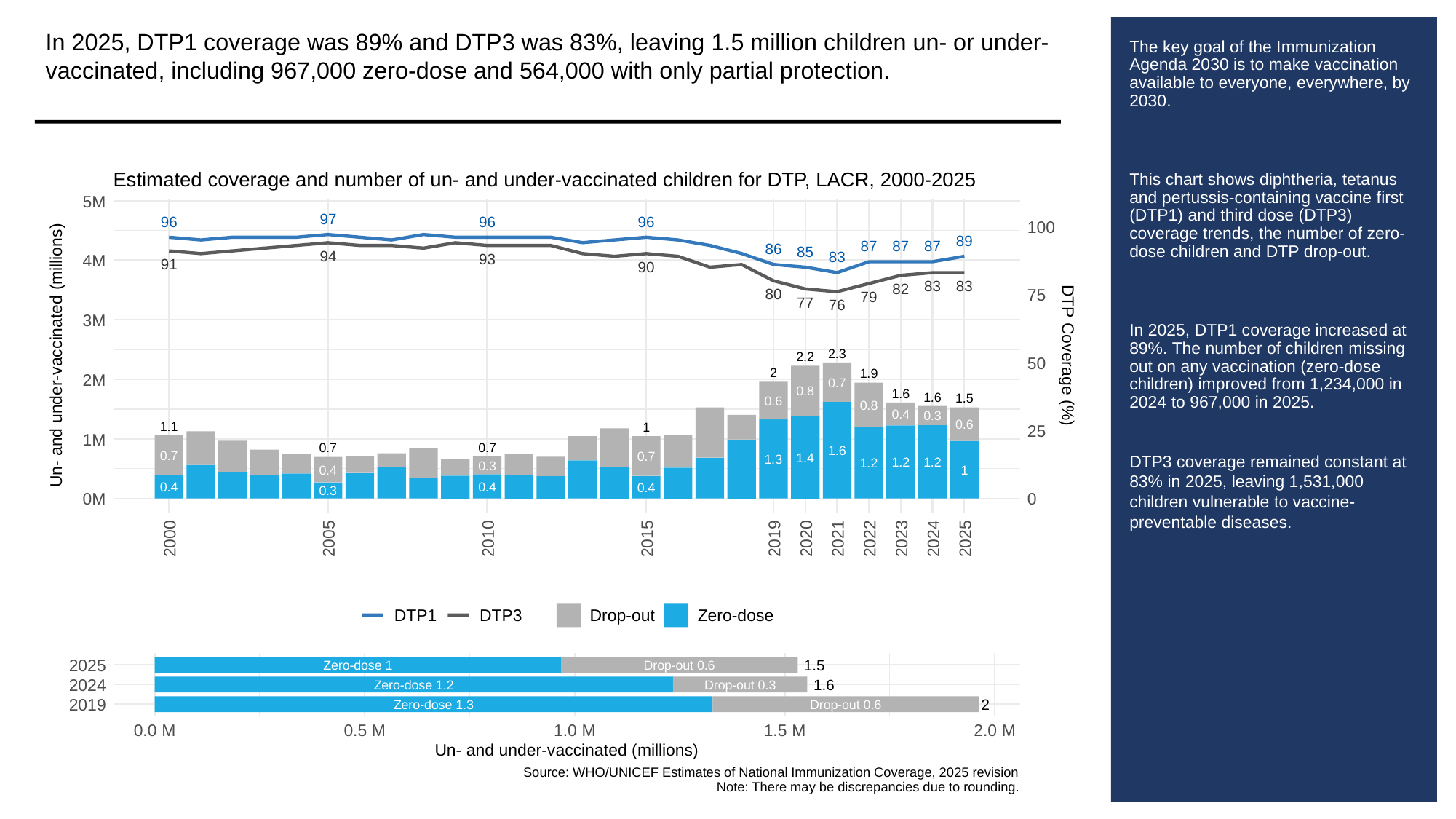

In 2025, DTP1 coverage was 89% and DTP3 was 83%, leaving 1.5 million children un- or under-vaccinated, including 967,000 zero-dose and 564,000 with only partial protection.
# The key goal of the Immunization Agenda 2030 is to make vaccination available to everyone, everywhere, by 2030.

This chart shows diphtheria, tetanus and pertussis-containing vaccine first (DTP1) and third dose (DTP3) coverage trends, the number of zero-dose children and DTP drop-out.

In 2025, DTP1 coverage increased at 89%. The number of children missing out on any vaccination (zero-dose children) improved from 1,234,000 in 2024 to 967,000 in 2025.

DTP3 coverage remained constant at 83% in 2025, leaving 1,531,000 children vulnerable to vaccine-preventable diseases.

Estimated coverage and number of un- and under-vaccinated children for DTP, LACR, 2000-2025
5M

97
96
96
96
100

89
87
87
87

86
85
94
83
93
4M
91

90
83
83
82
80
75

79
77
76
3M

2.3

Un- and under-vaccinated (millions)
DTP Coverage (%)
2.2
50

2
1.9
2M
0.7

0.8
1.6
1.6
1.5
0.6
0.8

0.4
0.3

0.6
1.1
1
25

1M

0.7
0.7
1.6

0.7
0.7
1.4

1.3

1.2
1.2

1.2

0.3
0.4

1

0.4
0.4

0.4
0.3
0M
0

2000
2005
2010
2015
2019
2020
2021
2022
2023
2024
2025

DTP1
DTP3
Drop-out
Zero-dose

2025
1.5
Zero-dose 1
Drop-out 0.6

2024
1.6
Zero-dose 1.2
Drop-out 0.3

2019
2
Zero-dose 1.3
Drop-out 0.6

0.0 M
0.5 M
1.0 M
1.5 M
2.0 M
Un- and under-vaccinated (millions)
Source: WHO/UNICEF Estimates of National Immunization Coverage, 2025 revision
Note: There may be discrepancies due to rounding.